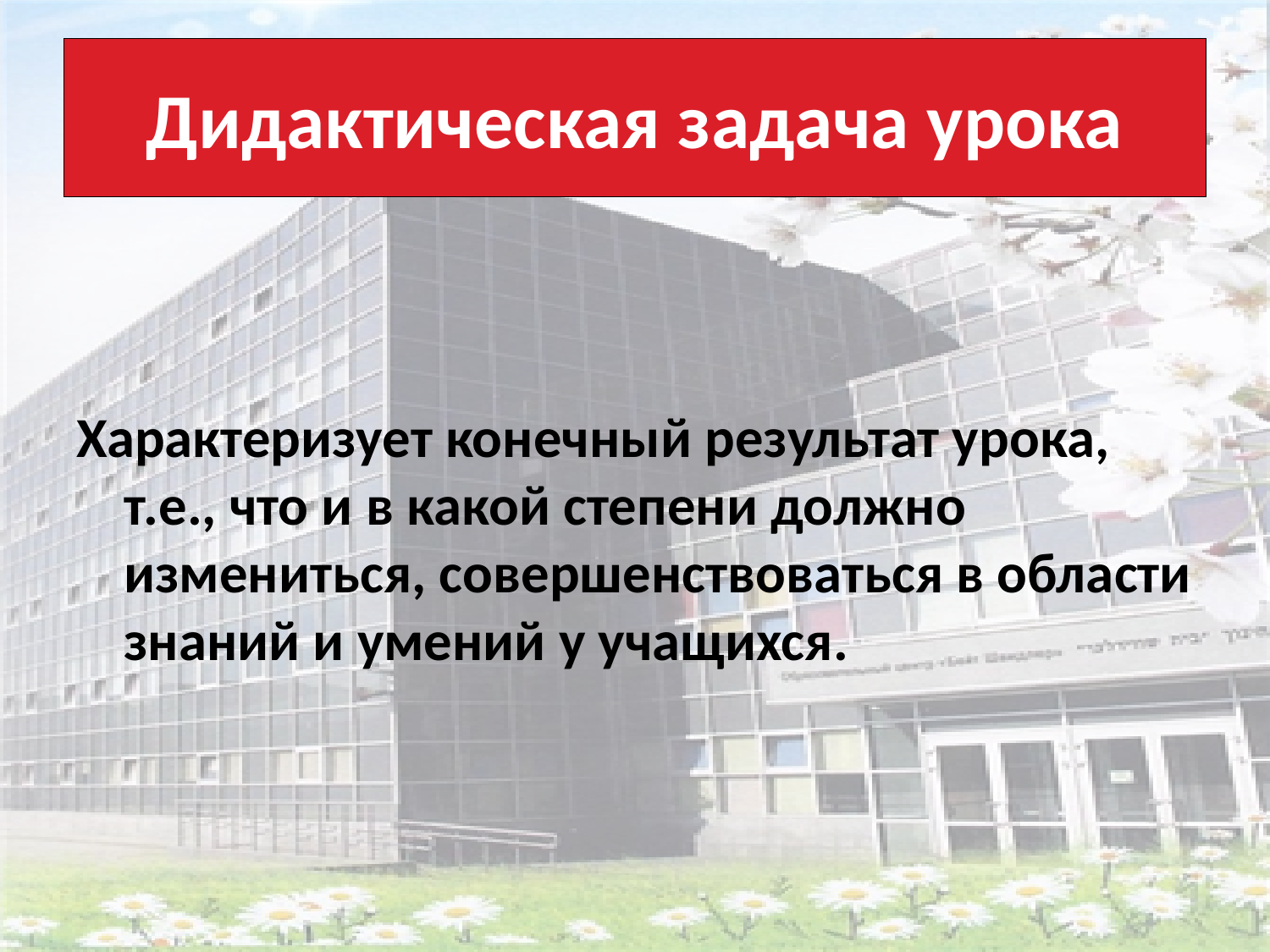

# Дидактическая задача урока
Характеризует конечный результат урока, т.е., что и в какой степени должно измениться, совершенствоваться в области знаний и умений у учащихся.